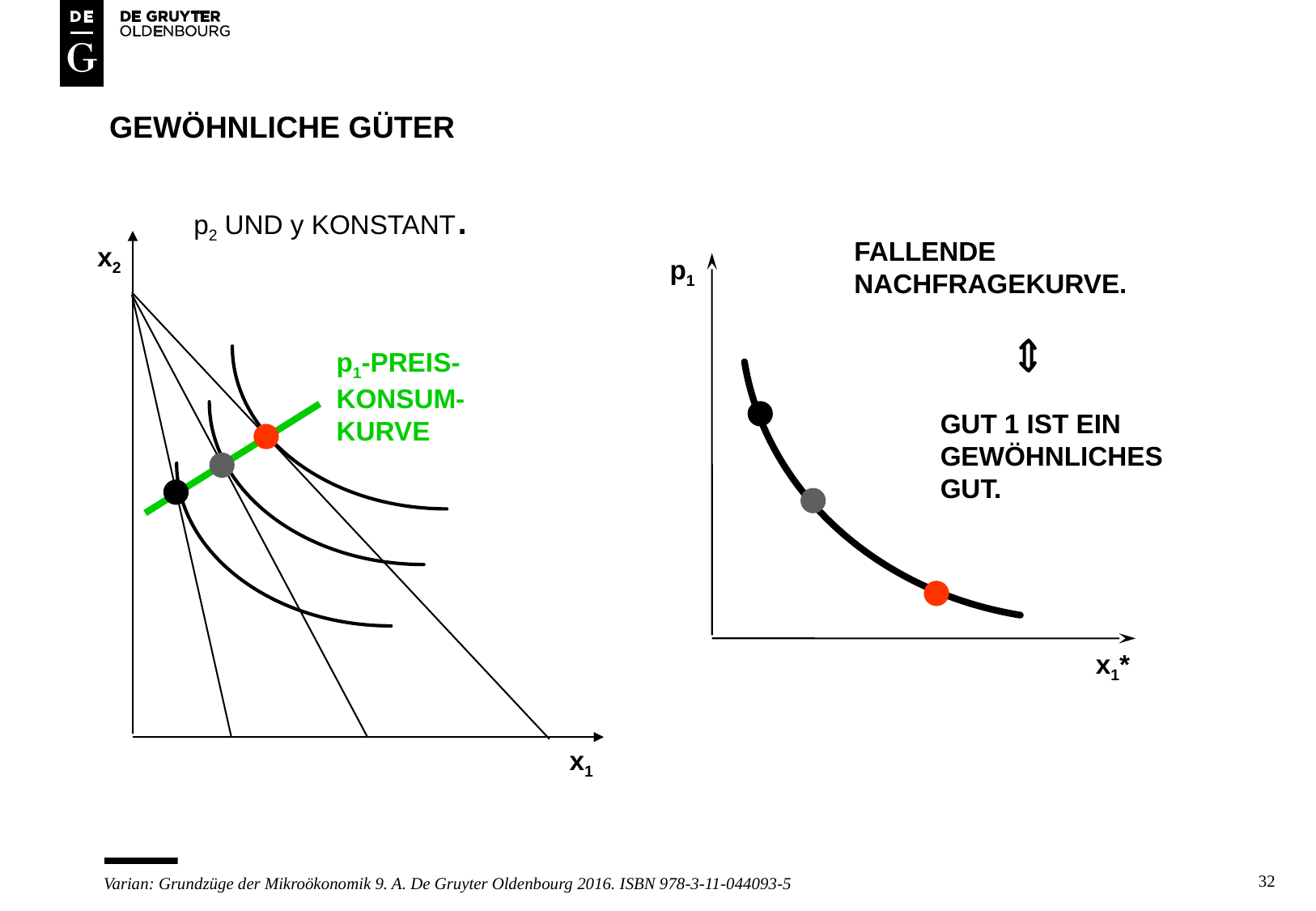

# Gewöhnliche Güter
               p2 UND y KONSTANT.

FALLENDE NACHFRAGEKURVE.

x2
p1

⇔
p1-PREIS-
KONSUM-
KURVE

GUT 1 IST EIN
GEWÖHNLICHES
GUT.

x1*

x1
32
Varian: Grundzüge der Mikroökonomik 9. A. De Gruyter Oldenbourg 2016. ISBN 978-3-11-044093-5